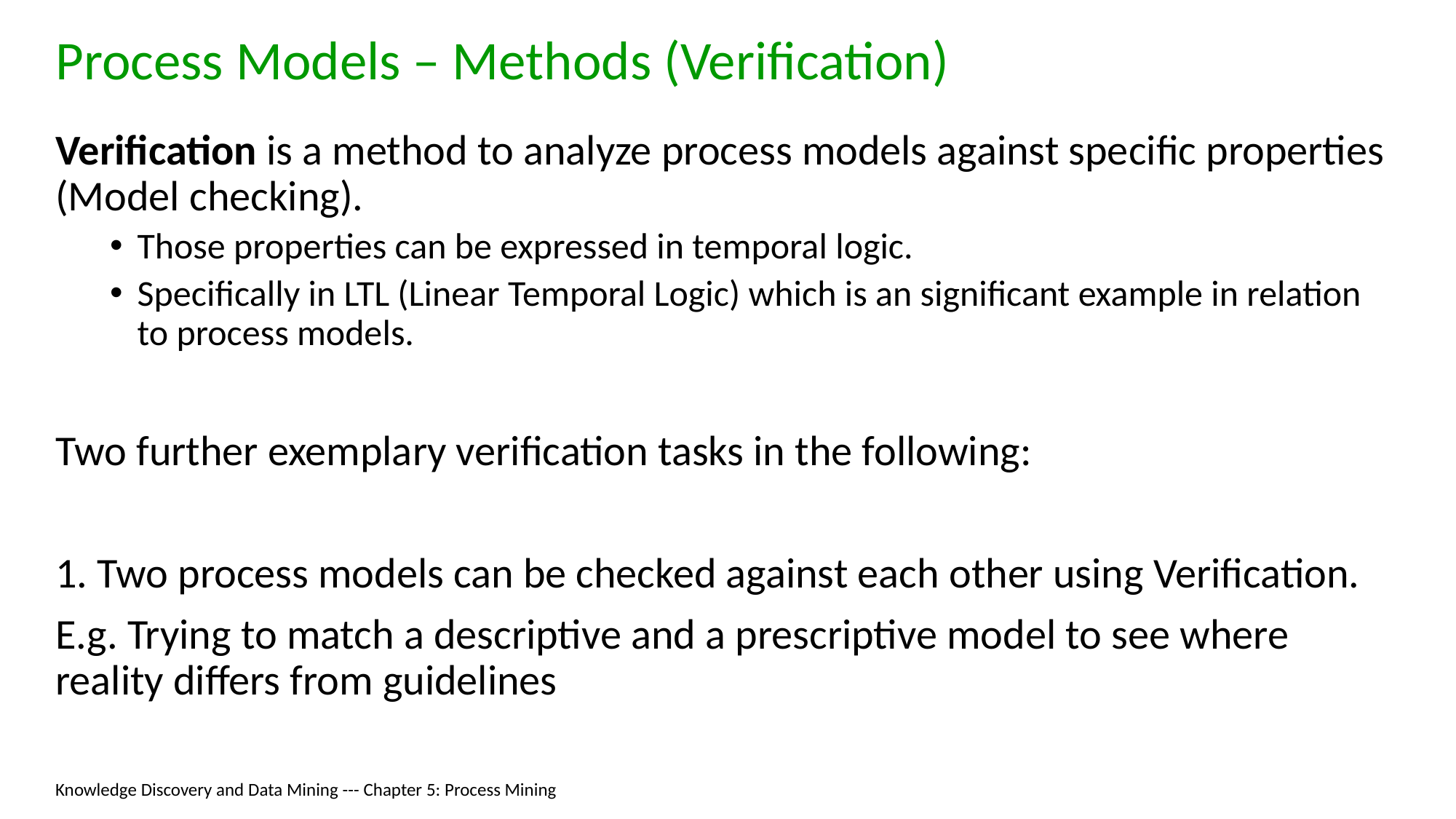

# Process Models – Methods (Verification)
Verification is a method to analyze process models against specific properties (Model checking).
Those properties can be expressed in temporal logic.
Specifically in LTL (Linear Temporal Logic) which is an significant example in relation to process models.

Two further exemplary verification tasks in the following:

1. Two process models can be checked against each other using Verification.
E.g. Trying to match a descriptive and a prescriptive model to see where reality differs from guidelines
Knowledge Discovery and Data Mining --- Chapter 5: Process Mining
103